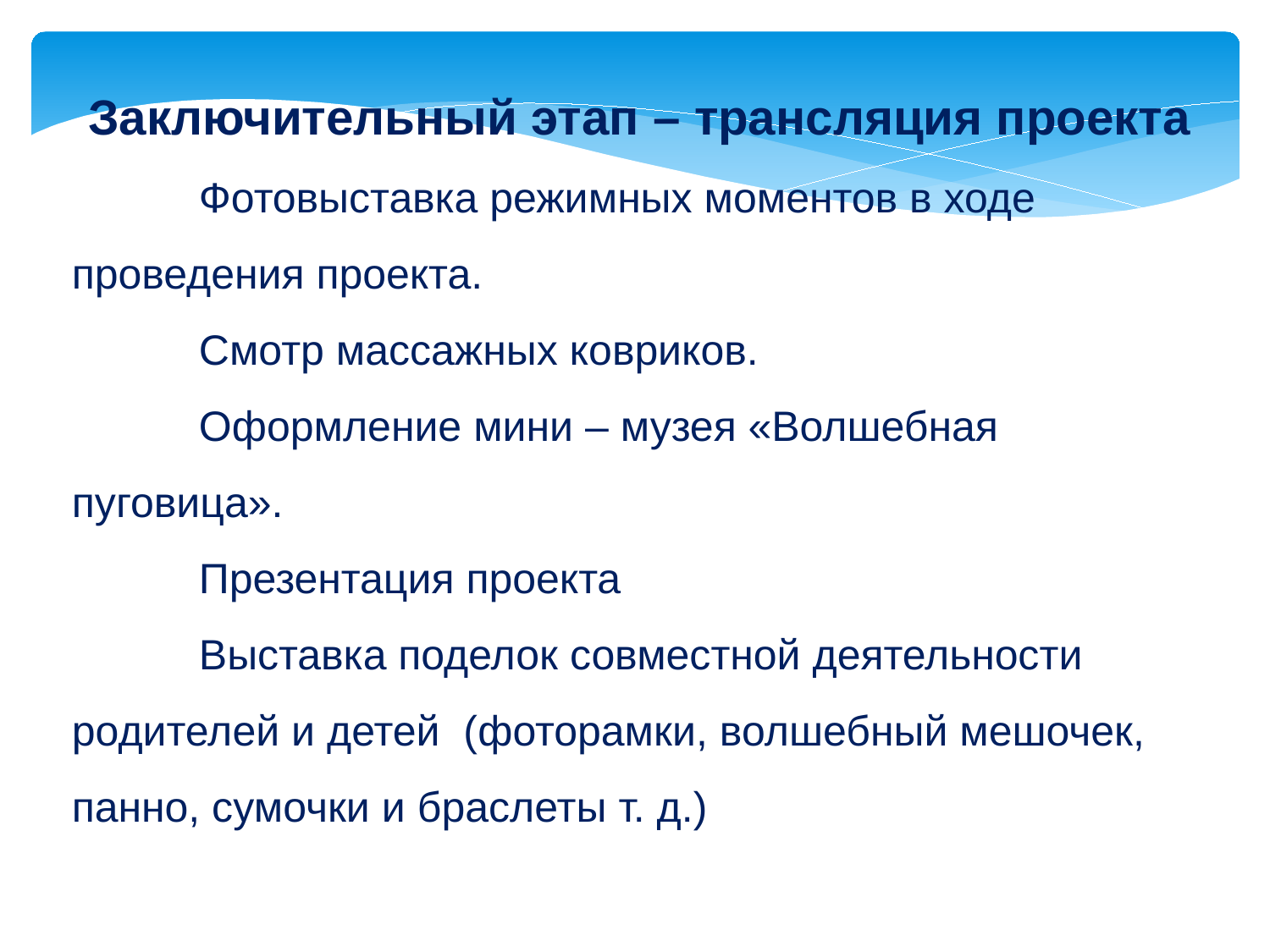

Заключительный этап – трансляция проекта
	Фотовыставка режимных моментов в ходе проведения проекта.
	Смотр массажных ковриков.
	Оформление мини – музея «Волшебная пуговица».
	Презентация проекта
	Выставка поделок совместной деятельности родителей и детей  (фоторамки, волшебный мешочек, панно, сумочки и браслеты т. д.)